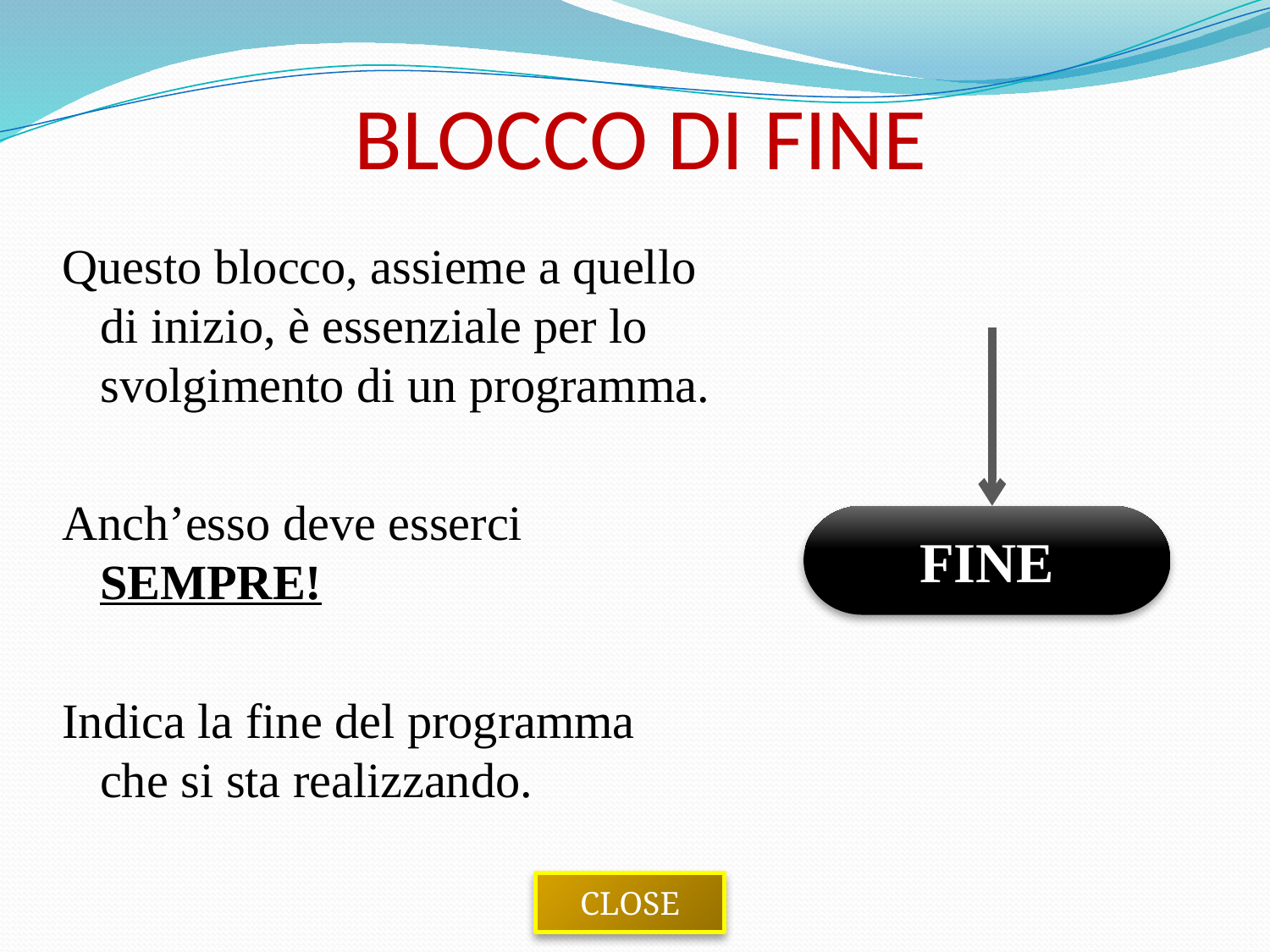

# BLOCCO DI FINE
Questo blocco, assieme a quello di inizio, è essenziale per lo svolgimento di un programma.

Anch’esso deve esserci SEMPRE!

Indica la fine del programma che si sta realizzando.
FINE
CLOSE